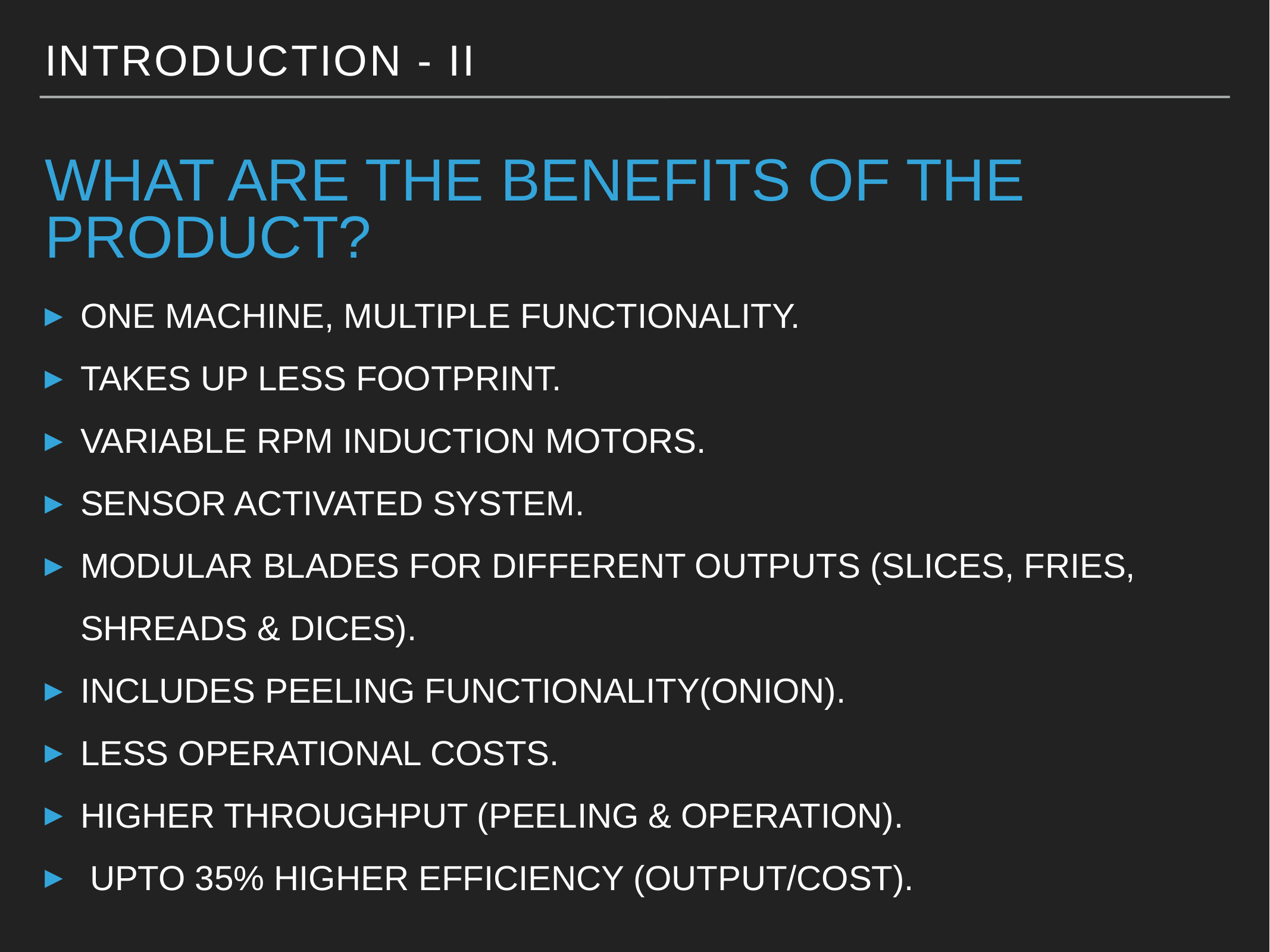

INTRODUCTION - II
# WHAT ARE THE BENEFITS OF THE PRODUCT?
ONE MACHINE, MULTIPLE FUNCTIONALITY.
TAKES UP LESS FOOTPRINT.
VARIABLE RPM INDUCTION MOTORS.
SENSOR ACTIVATED SYSTEM.
MODULAR BLADES FOR DIFFERENT OUTPUTS (SLICES, FRIES, SHREADS & DICES).
INCLUDES PEELING FUNCTIONALITY(ONION).
LESS OPERATIONAL COSTS.
HIGHER THROUGHPUT (PEELING & OPERATION).
 UPTO 35% HIGHER EFFICIENCY (OUTPUT/COST).